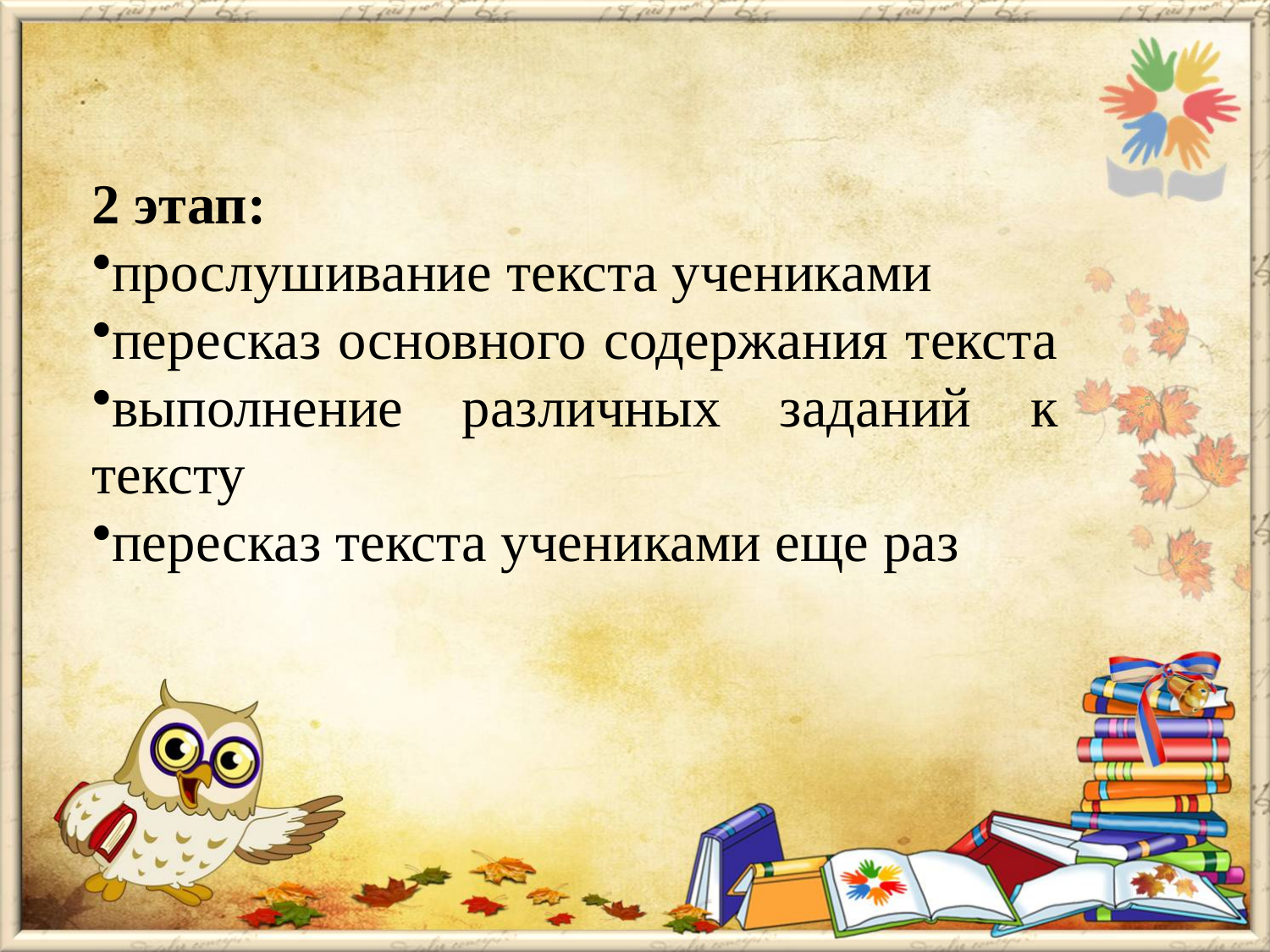

2 этап:
прослушивание текста учениками
пересказ основного содержания текста
выполнение различных заданий к тексту
пересказ текста учениками еще раз